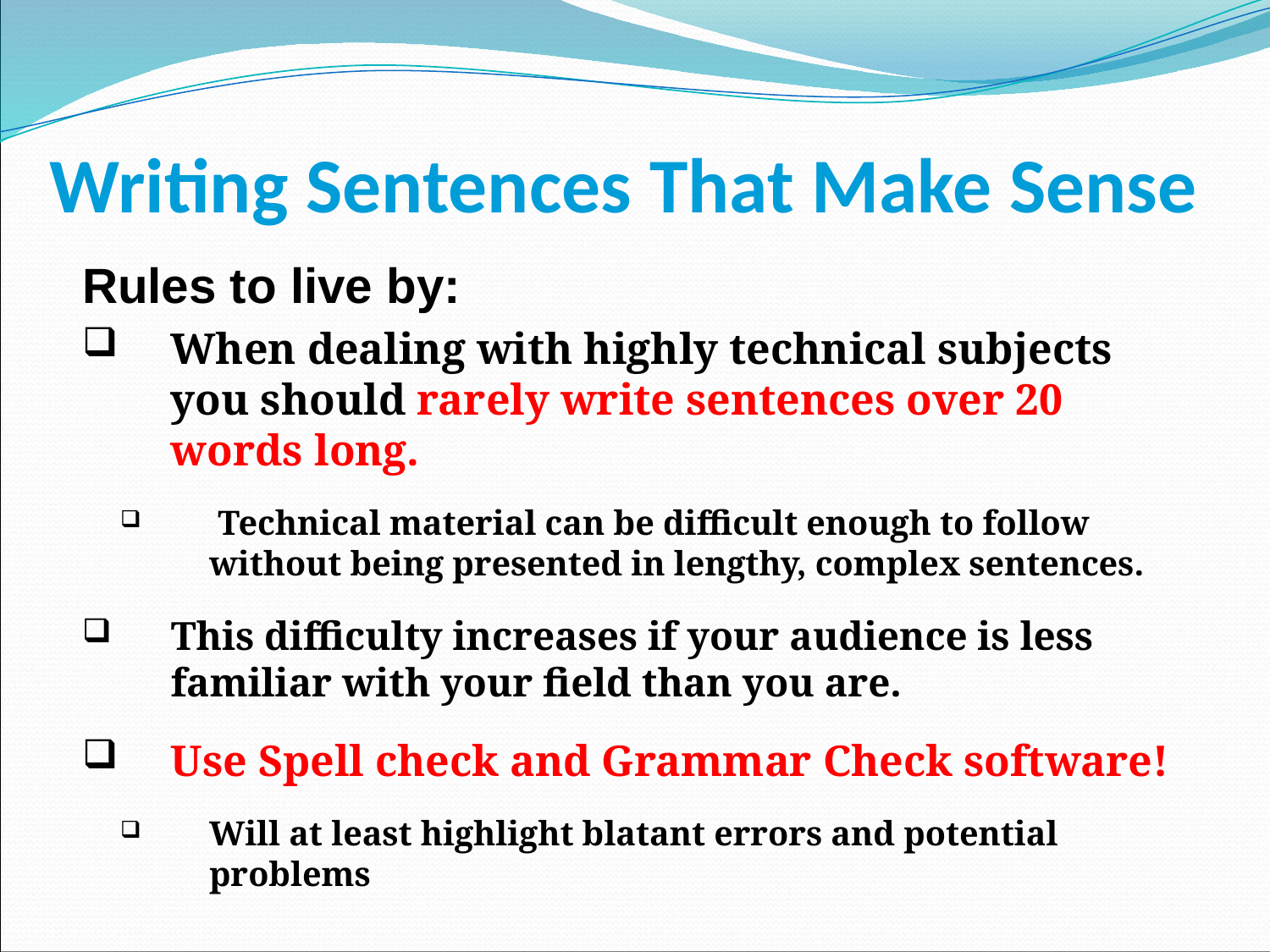

# Writing Sentences That Make Sense
Rules to live by:
When dealing with highly technical subjects you should rarely write sentences over 20 words long.
 Technical material can be difficult enough to follow without being presented in lengthy, complex sentences.
This difficulty increases if your audience is less familiar with your field than you are.
Use Spell check and Grammar Check software!
Will at least highlight blatant errors and potential problems